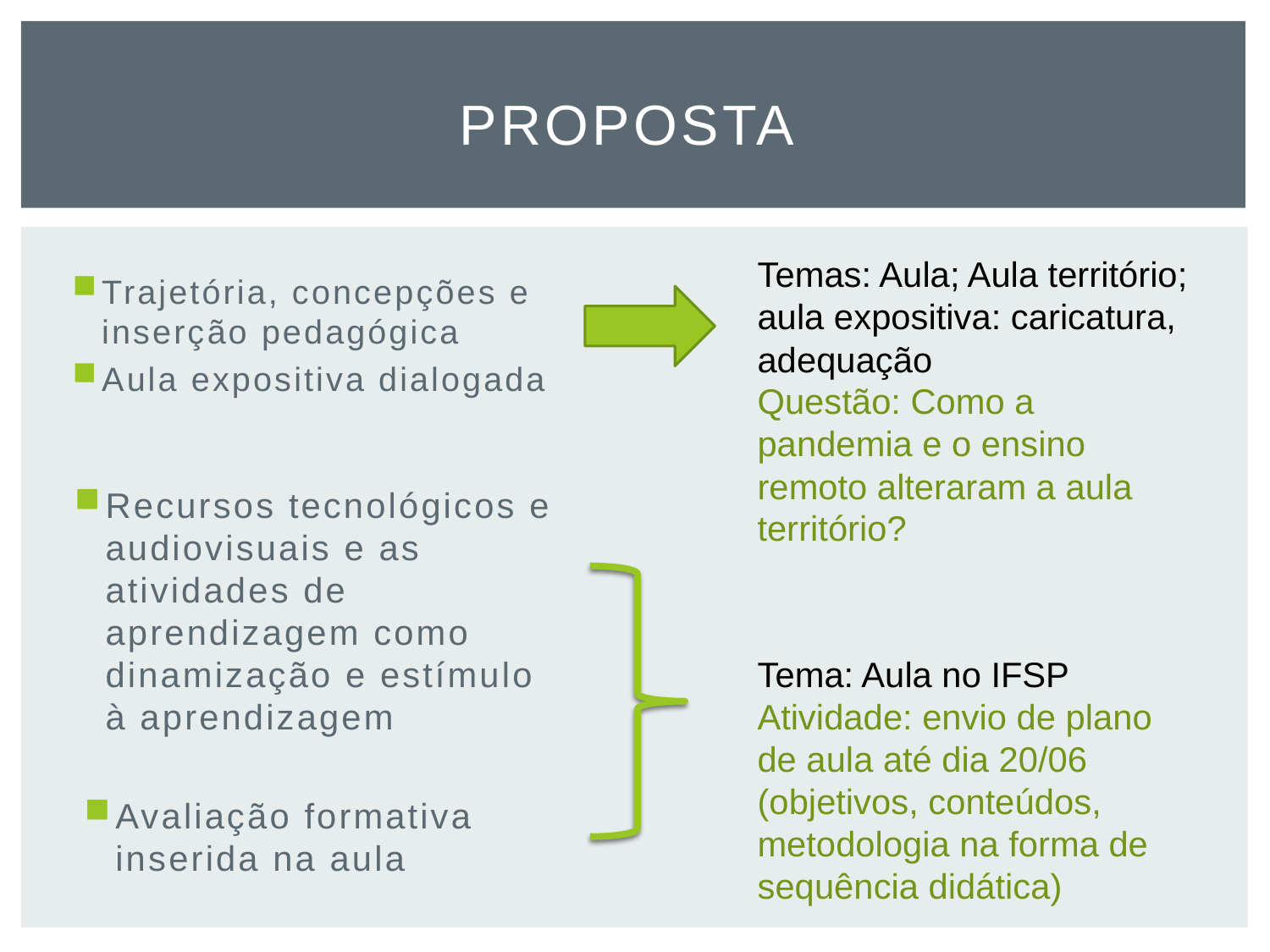

# Proposta
Temas: Aula; Aula território; aula expositiva: caricatura,  adequação
Questão: Como a pandemia e o ensino remoto alteraram a aula território?
Trajetória, concepções e inserção pedagógica
Aula expositiva dialogada

Recursos tecnológicos e audiovisuais e as atividades de aprendizagem como dinamização e estímulo à aprendizagem

Tema: Aula no IFSP
Atividade: envio de plano de aula até dia 20/06
(objetivos, conteúdos, metodologia na forma de sequência didática)
Avaliação formativa inserida na aula